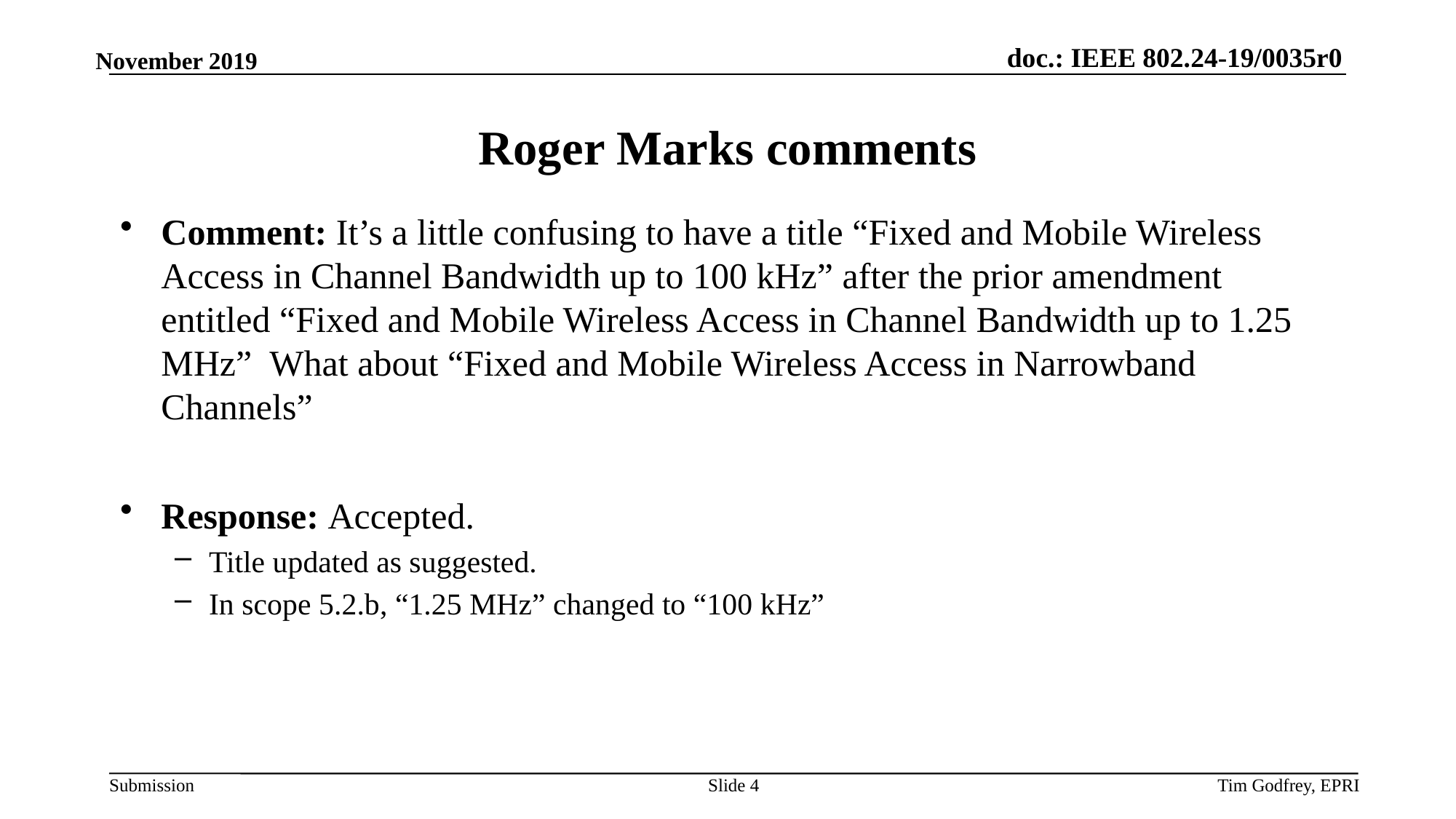

# Roger Marks comments
Comment: It’s a little confusing to have a title “Fixed and Mobile Wireless Access in Channel Bandwidth up to 100 kHz” after the prior amendment entitled “Fixed and Mobile Wireless Access in Channel Bandwidth up to 1.25 MHz”  What about “Fixed and Mobile Wireless Access in Narrowband Channels”

Response: Accepted.
Title updated as suggested.
In scope 5.2.b, “1.25 MHz” changed to “100 kHz”

Slide 4
Tim Godfrey, EPRI